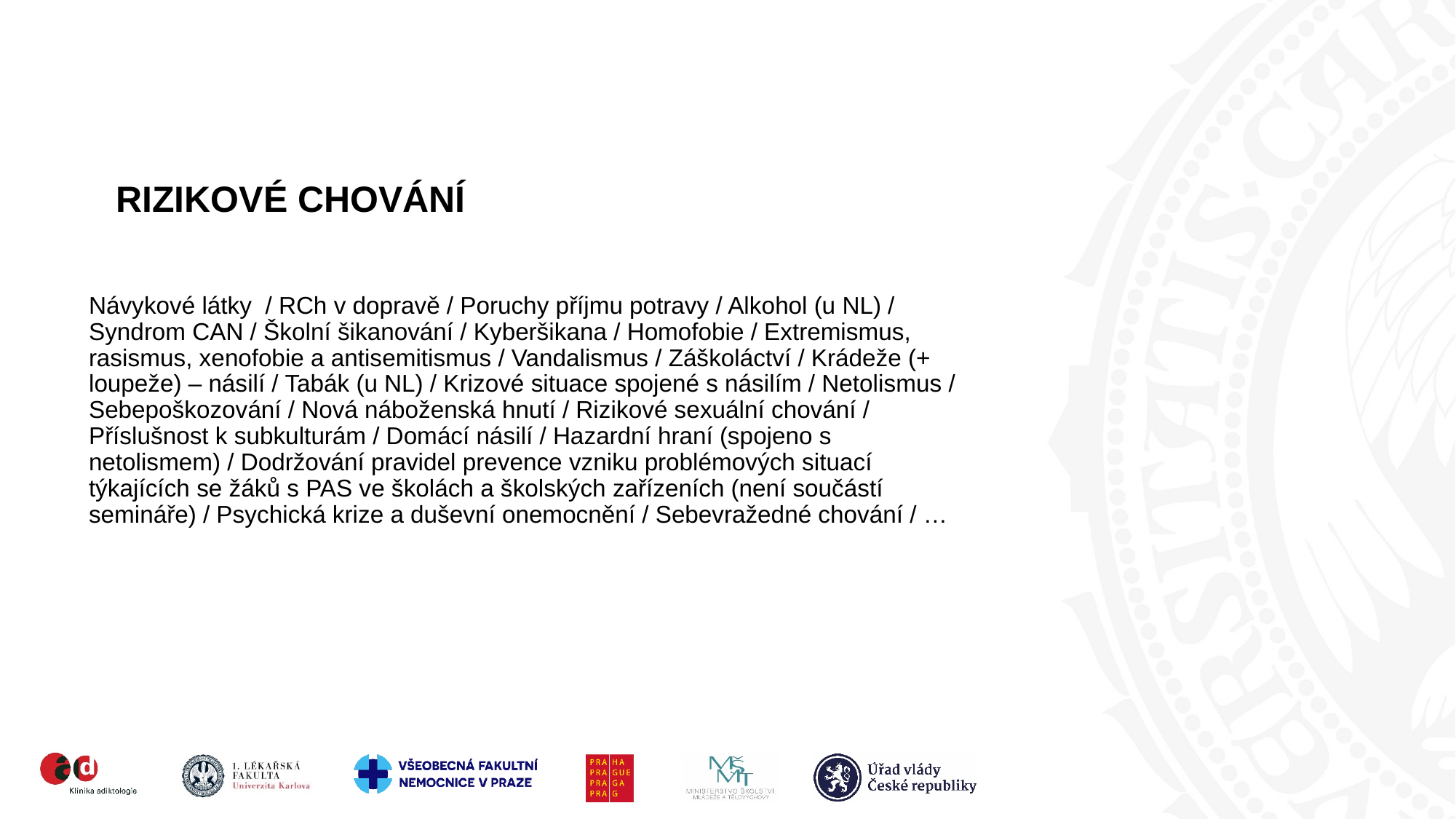

Rizikové chování
Návykové látky  / RCh v dopravě / Poruchy příjmu potravy / Alkohol (u NL) / Syndrom CAN / Školní šikanování / Kyberšikana / Homofobie / Extremismus, rasismus, xenofobie a antisemitismus / Vandalismus / Záškoláctví / Krádeže (+ loupeže) – násilí / Tabák (u NL) / Krizové situace spojené s násilím / Netolismus / Sebepoškozování / Nová náboženská hnutí / Rizikové sexuální chování / Příslušnost k subkulturám / Domácí násilí / Hazardní hraní (spojeno s netolismem) / Dodržování pravidel prevence vzniku problémových situací týkajících se žáků s PAS ve školách a školských zařízeních (není součástí semináře) / Psychická krize a duševní onemocnění / Sebevražedné chování / …